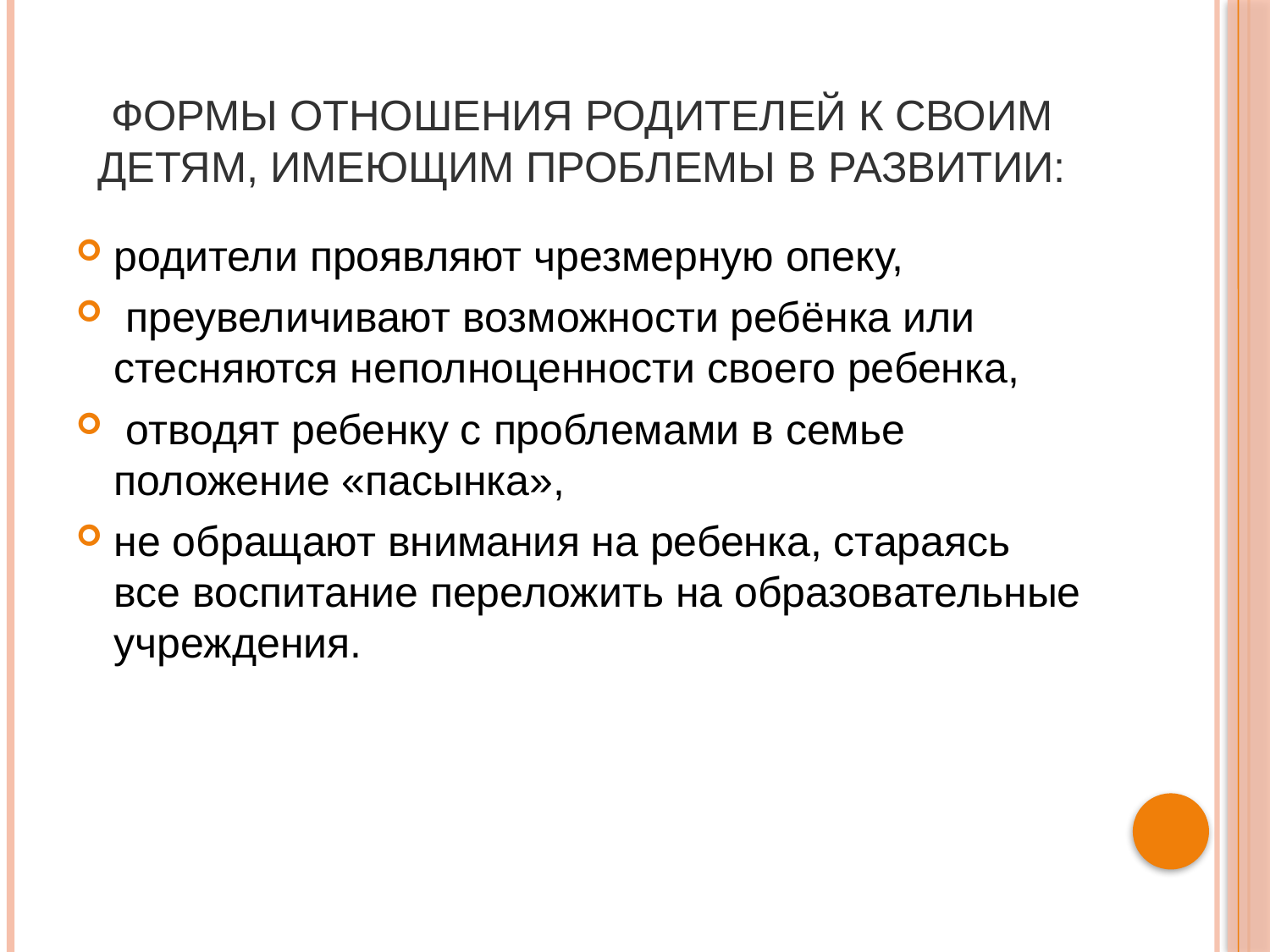

# формы отношения родителей к своим детям, имеющим проблемы в развитии:
родители проявляют чрезмерную опеку,
 преувеличивают возможности ребёнка или стесняются неполноценности своего ребенка,
 отводят ребенку с проблемами в семье положение «пасынка»,
не обращают внимания на ребенка, стараясь все воспитание переложить на образовательные учреждения.